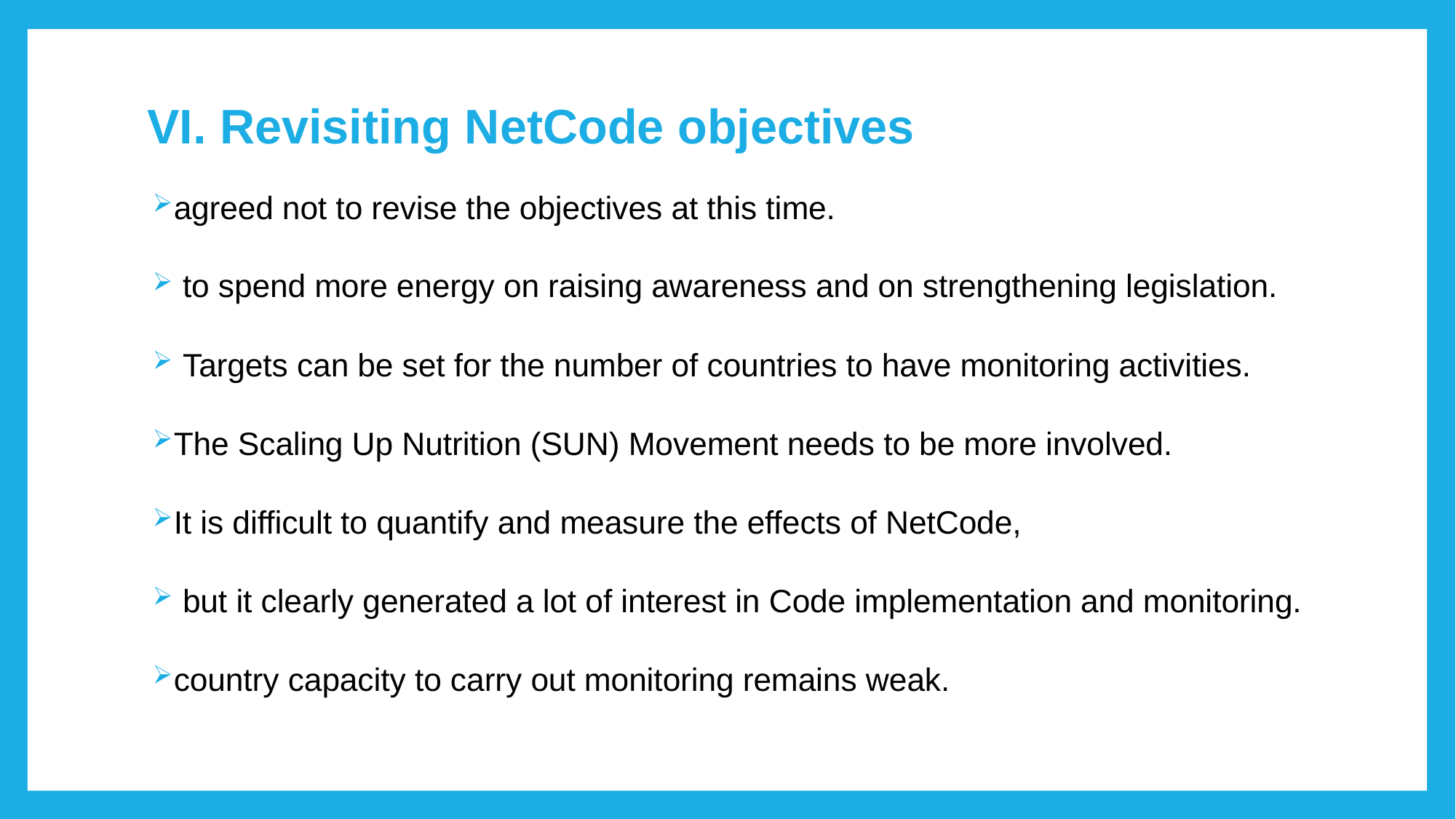

# VI. Revisiting NetCode objectives
agreed not to revise the objectives at this time.
 to spend more energy on raising awareness and on strengthening legislation.
 Targets can be set for the number of countries to have monitoring activities.
The Scaling Up Nutrition (SUN) Movement needs to be more involved.
It is difficult to quantify and measure the effects of NetCode,
 but it clearly generated a lot of interest in Code implementation and monitoring.
country capacity to carry out monitoring remains weak.